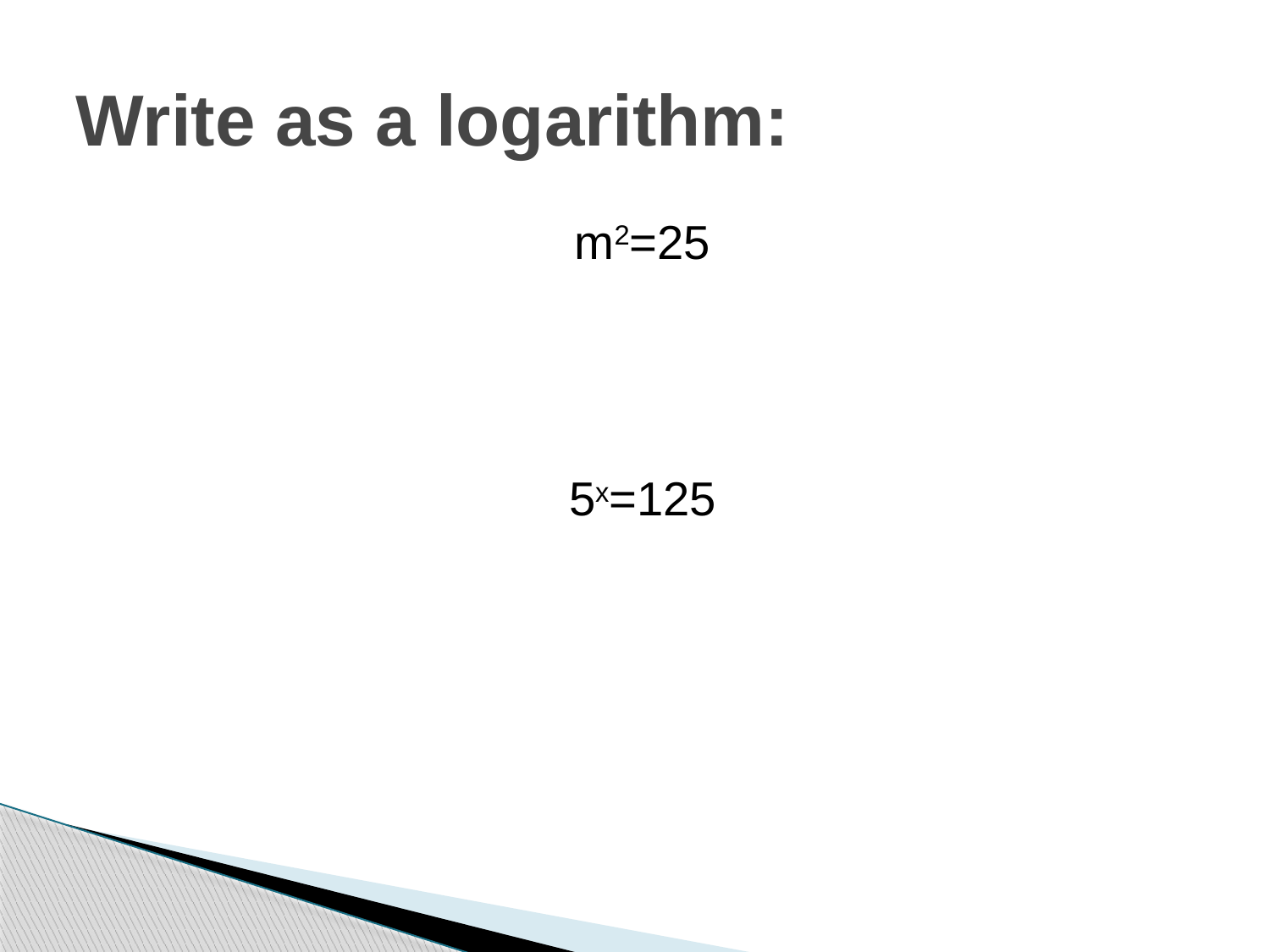

# Write as a logarithm:
m2=25

5x=125